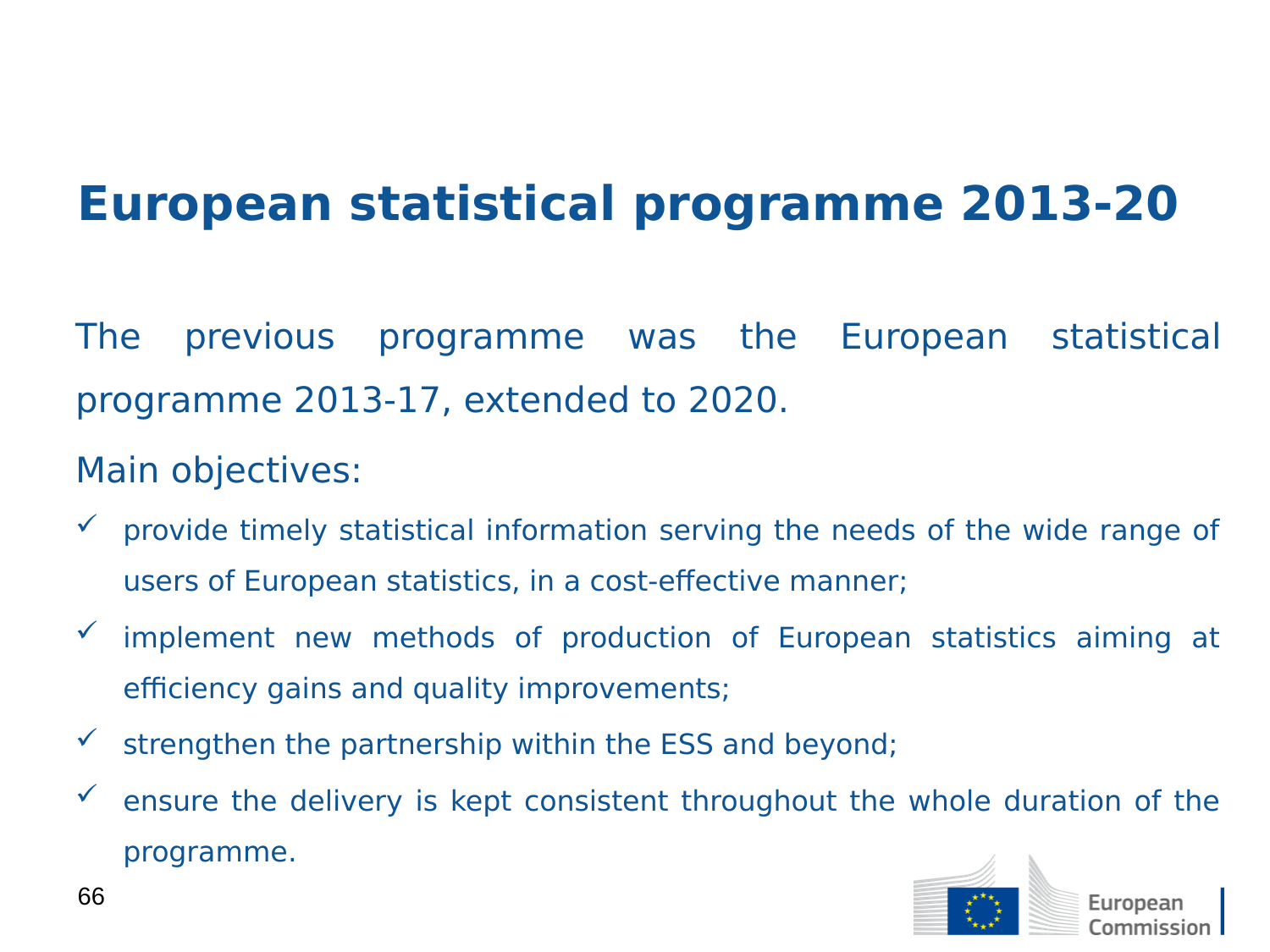

# European statistical programme 2013-20
The previous programme was the European statistical programme 2013-17, extended to 2020.
Main objectives:
provide timely statistical information serving the needs of the wide range of users of European statistics, in a cost-effective manner;
implement new methods of production of European statistics aiming at efficiency gains and quality improvements;
strengthen the partnership within the ESS and beyond;
ensure the delivery is kept consistent throughout the whole duration of the programme.

66